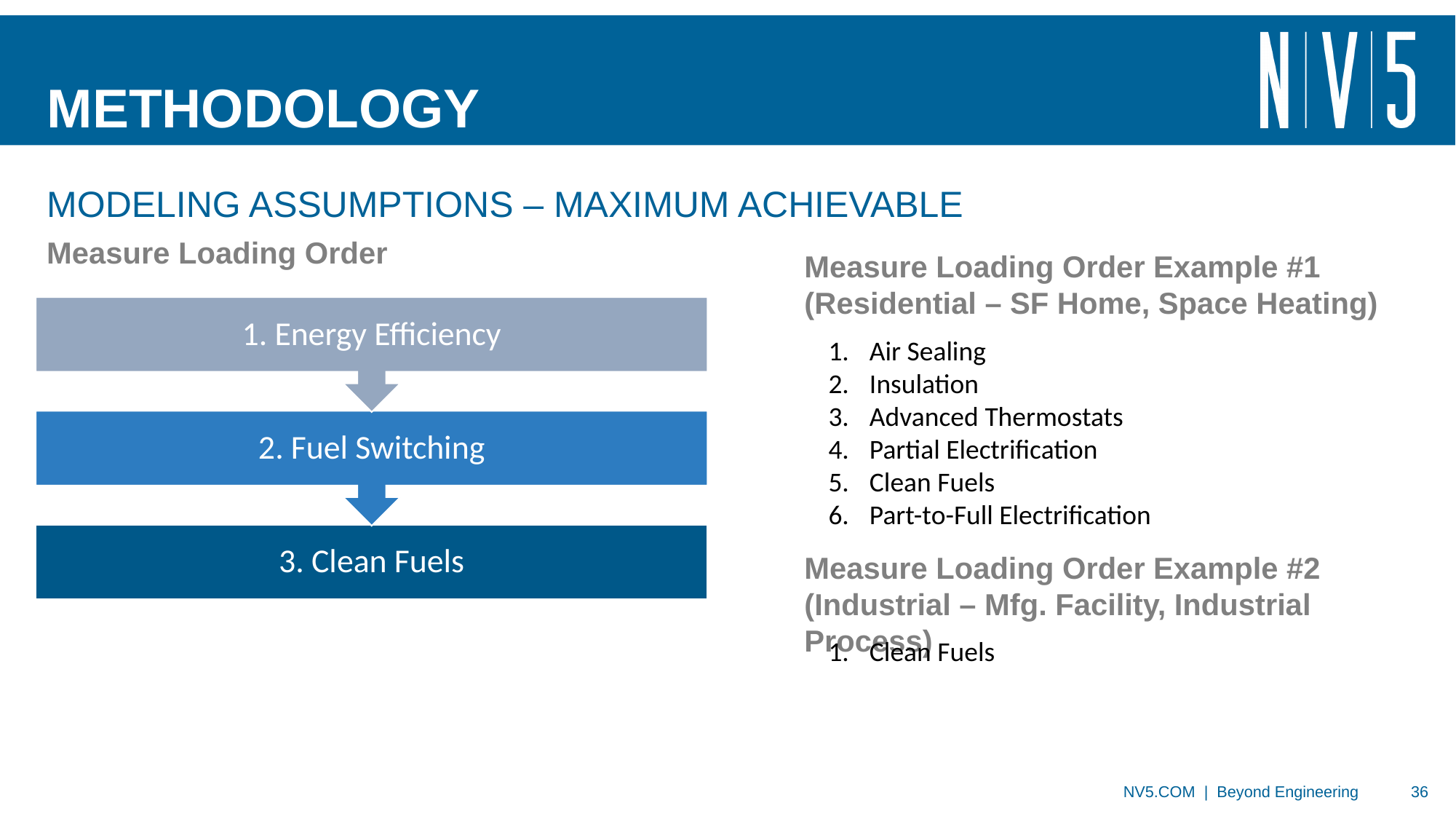

# methodology
Modeling assumptions – Maximum achievable
Measure Loading Order
Measure Loading Order Example #1
(Residential – SF Home, Space Heating)
3. Clean Fuels
2. Fuel Switching
1. Energy Efficiency
Air Sealing
Insulation
Advanced Thermostats
Partial Electrification
Clean Fuels
Part-to-Full Electrification
Measure Loading Order Example #2
(Industrial – Mfg. Facility, Industrial Process)
Clean Fuels